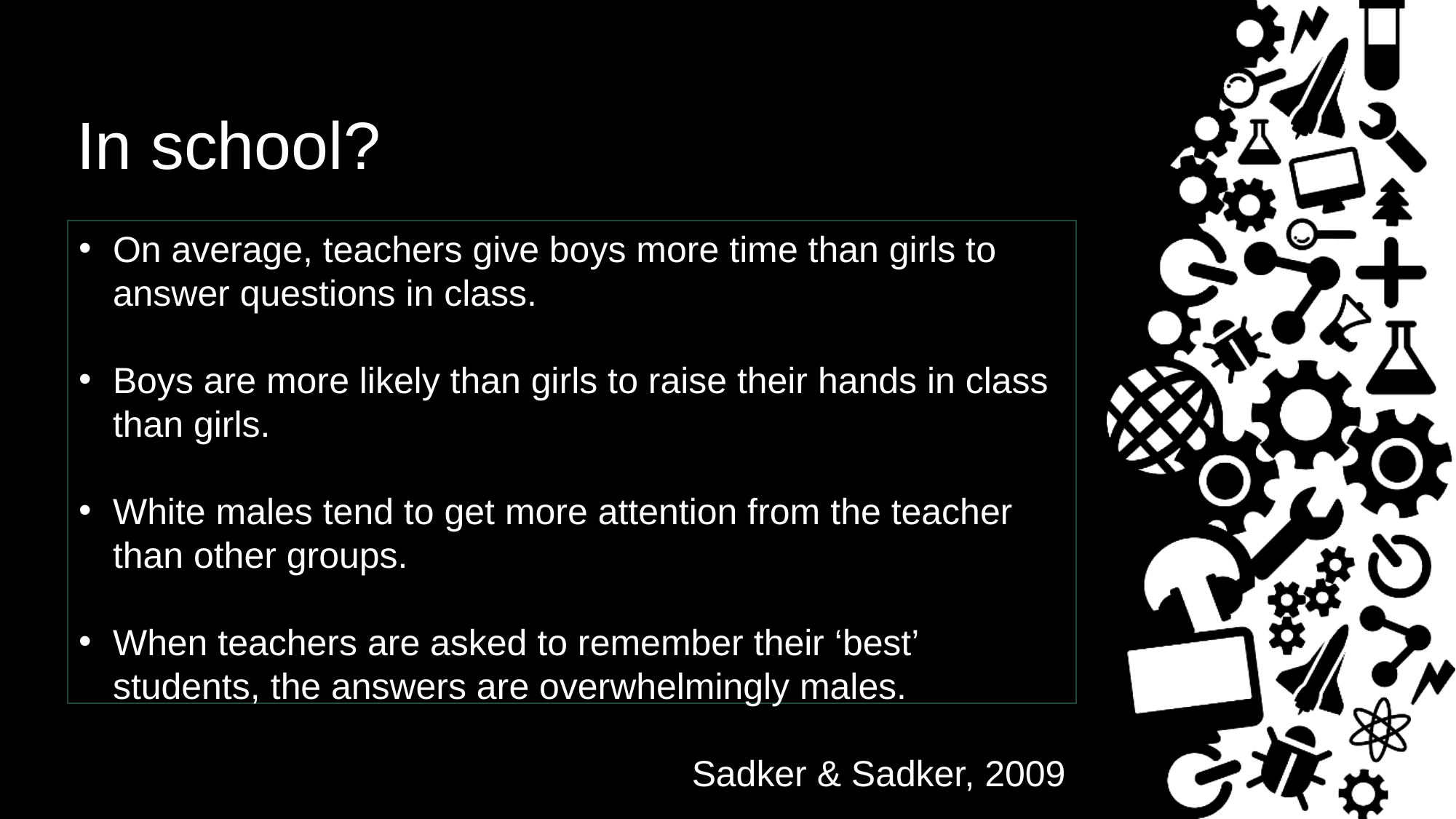

# In school?
On average, teachers give boys more time than girls to answer questions in class.

Boys are more likely than girls to raise their hands in class than girls.

White males tend to get more attention from the teacher than other groups.

When teachers are asked to remember their ‘best’ students, the answers are overwhelmingly males.

Sadker & Sadker, 2009